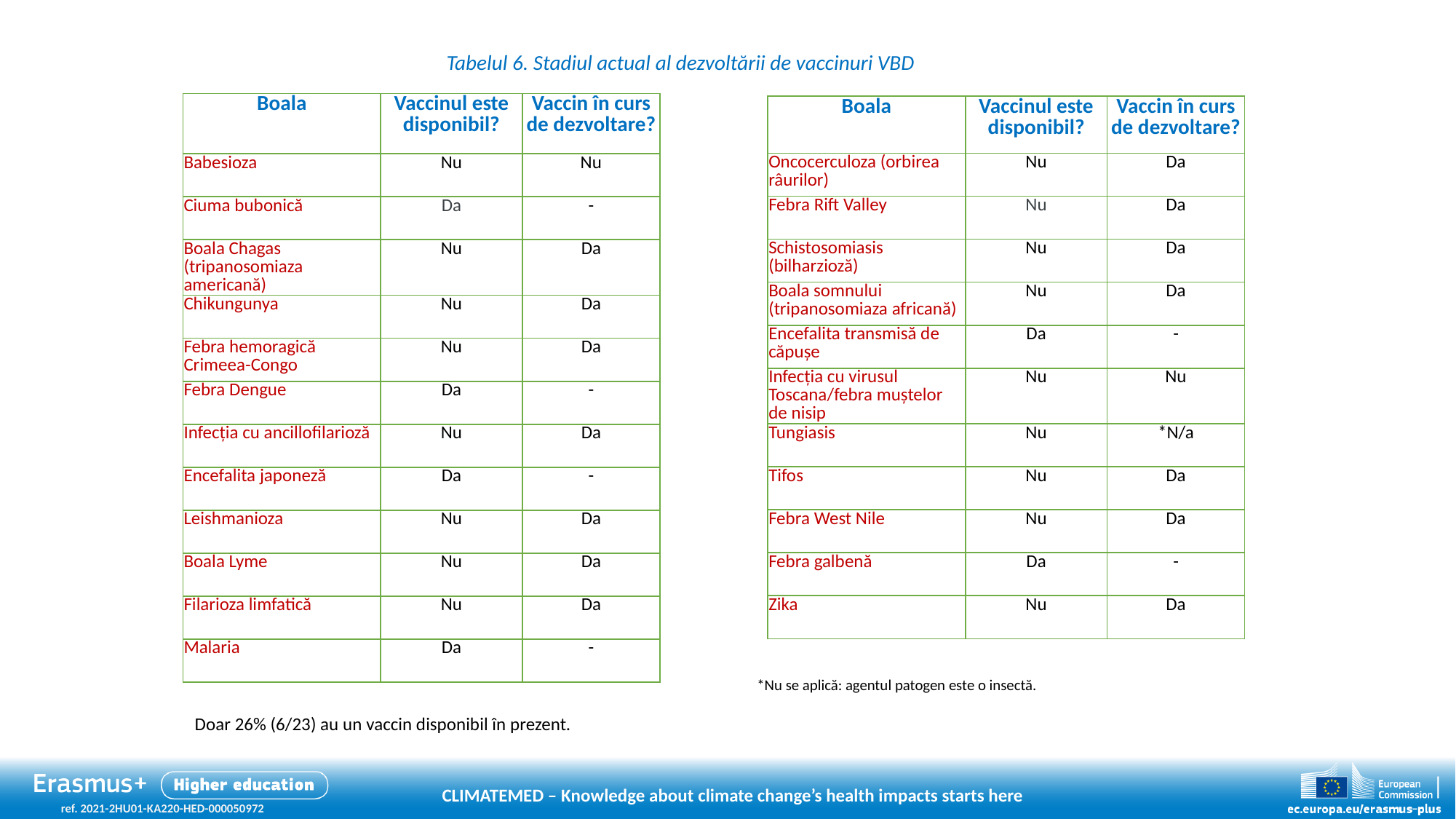

Tabelul 6. Stadiul actual al dezvoltării de vaccinuri VBD
| Boala | Vaccinul este disponibil? | Vaccin în curs de dezvoltare? |
| --- | --- | --- |
| Babesioza | Nu | Nu |
| Ciuma bubonică | Da | - |
| Boala Chagas (tripanosomiaza americană) | Nu | Da |
| Chikungunya | Nu | Da |
| Febra hemoragică Crimeea-Congo | Nu | Da |
| Febra Dengue | Da | - |
| Infecția cu ancillofilarioză | Nu | Da |
| Encefalita japoneză | Da | - |
| Leishmanioza | Nu | Da |
| Boala Lyme | Nu | Da |
| Filarioza limfatică | Nu | Da |
| Malaria | Da | - |
| Boala | Vaccinul este disponibil? | Vaccin în curs de dezvoltare? |
| --- | --- | --- |
| Oncocerculoza (orbirea râurilor) | Nu | Da |
| Febra Rift Valley | Nu | Da |
| Schistosomiasis (bilharzioză) | Nu | Da |
| Boala somnului (tripanosomiaza africană) | Nu | Da |
| Encefalita transmisă de căpușe | Da | - |
| Infecția cu virusul Toscana/febra muștelor de nisip | Nu | Nu |
| Tungiasis | Nu | \*N/a |
| Tifos | Nu | Da |
| Febra West Nile | Nu | Da |
| Febra galbenă | Da | - |
| Zika | Nu | Da |
*Nu se aplică: agentul patogen este o insectă.
Doar 26% (6/23) au un vaccin disponibil în prezent.